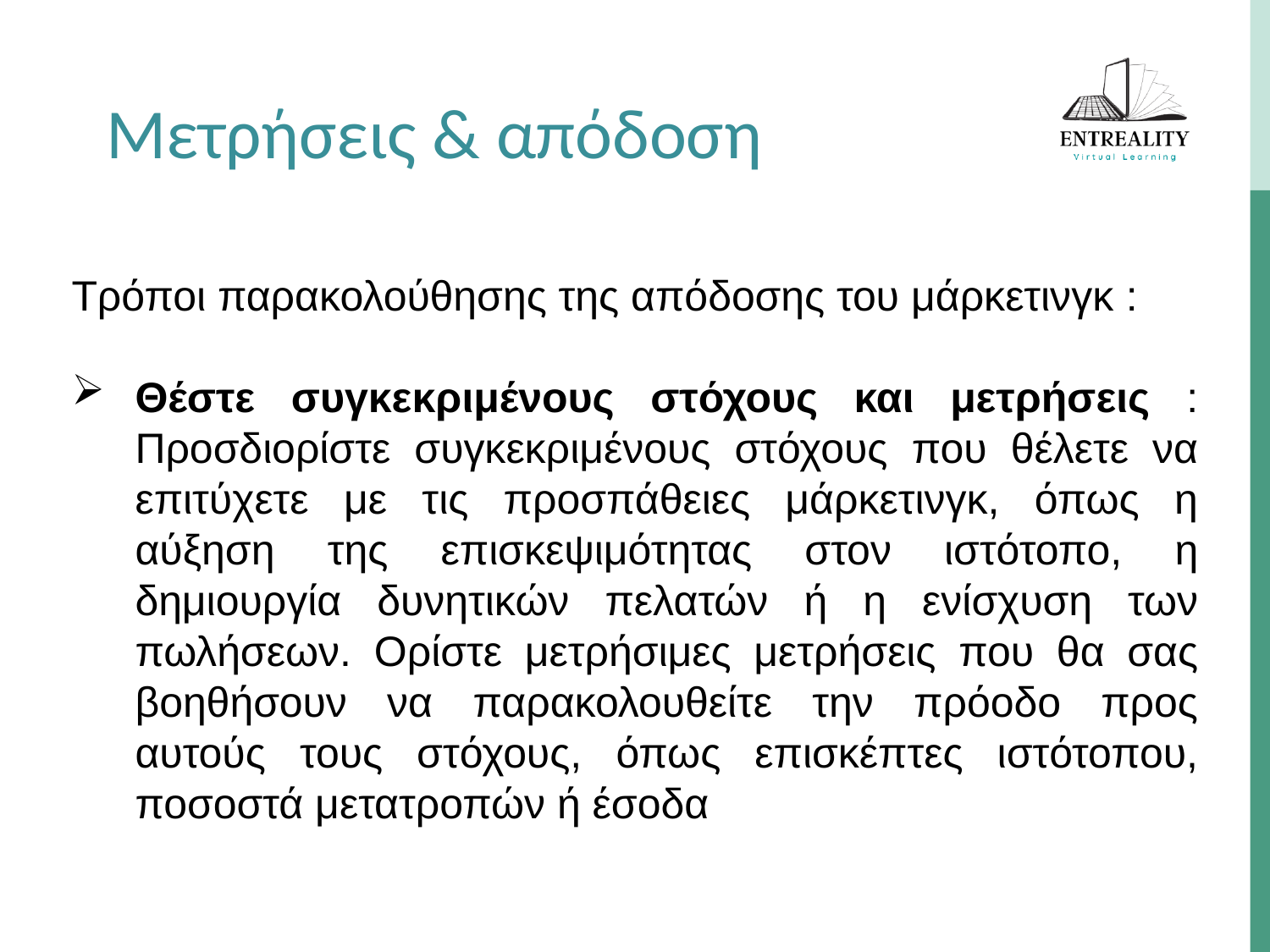

Μετρήσεις & απόδοση

Τρόποι παρακολούθησης της απόδοσης του μάρκετινγκ :

Θέστε συγκεκριμένους στόχους και μετρήσεις : Προσδιορίστε συγκεκριμένους στόχους που θέλετε να επιτύχετε με τις προσπάθειες μάρκετινγκ, όπως η αύξηση της επισκεψιμότητας στον ιστότοπο, η δημιουργία δυνητικών πελατών ή η ενίσχυση των πωλήσεων. Ορίστε μετρήσιμες μετρήσεις που θα σας βοηθήσουν να παρακολουθείτε την πρόοδο προς αυτούς τους στόχους, όπως επισκέπτες ιστότοπου, ποσοστά μετατροπών ή έσοδα